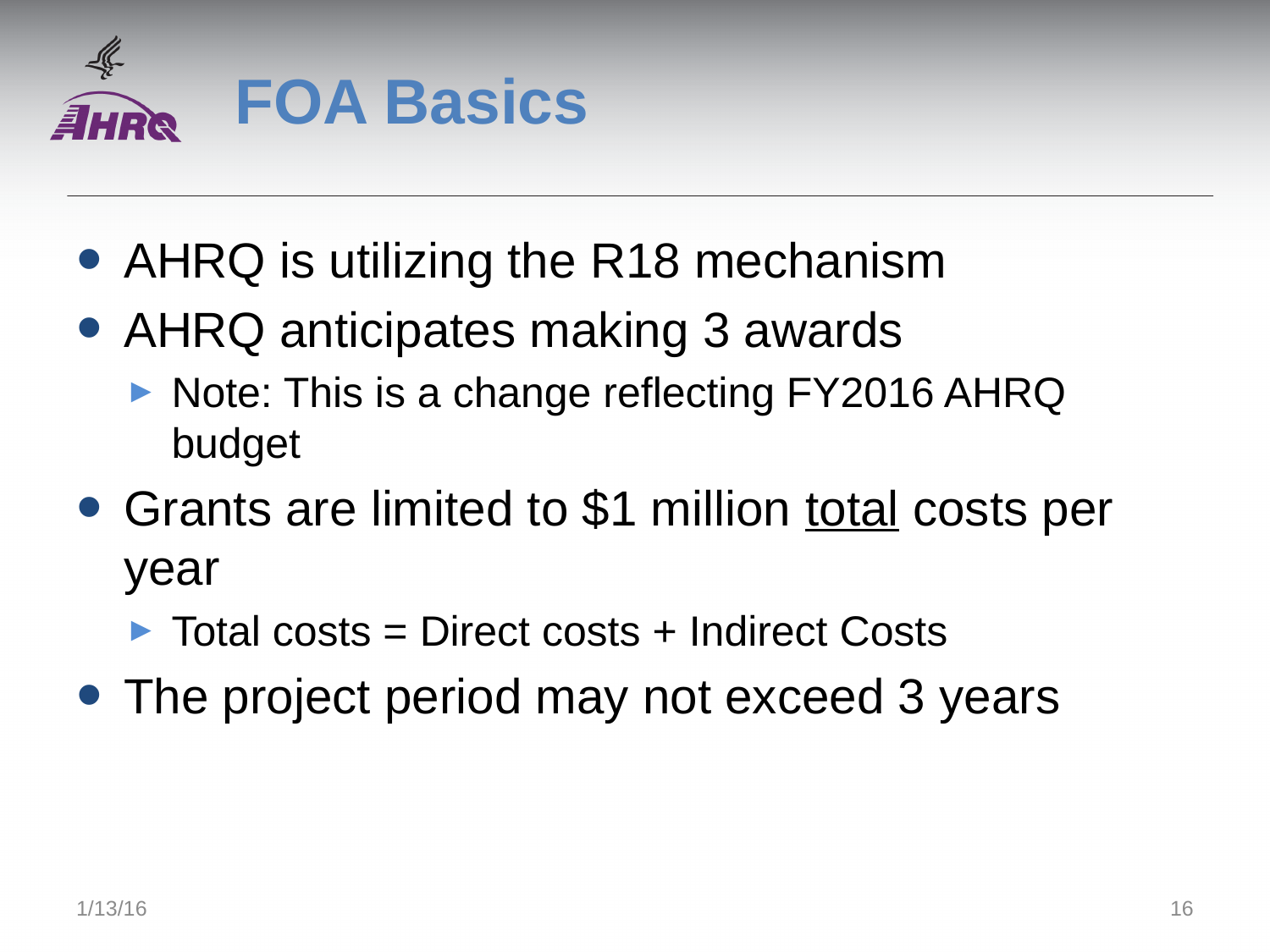

# FOA Basics
AHRQ is utilizing the R18 mechanism
AHRQ anticipates making 3 awards
Note: This is a change reflecting FY2016 AHRQ budget
Grants are limited to $1 million total costs per year
Total costs = Direct costs + Indirect Costs
The project period may not exceed 3 years
1/13/16
16